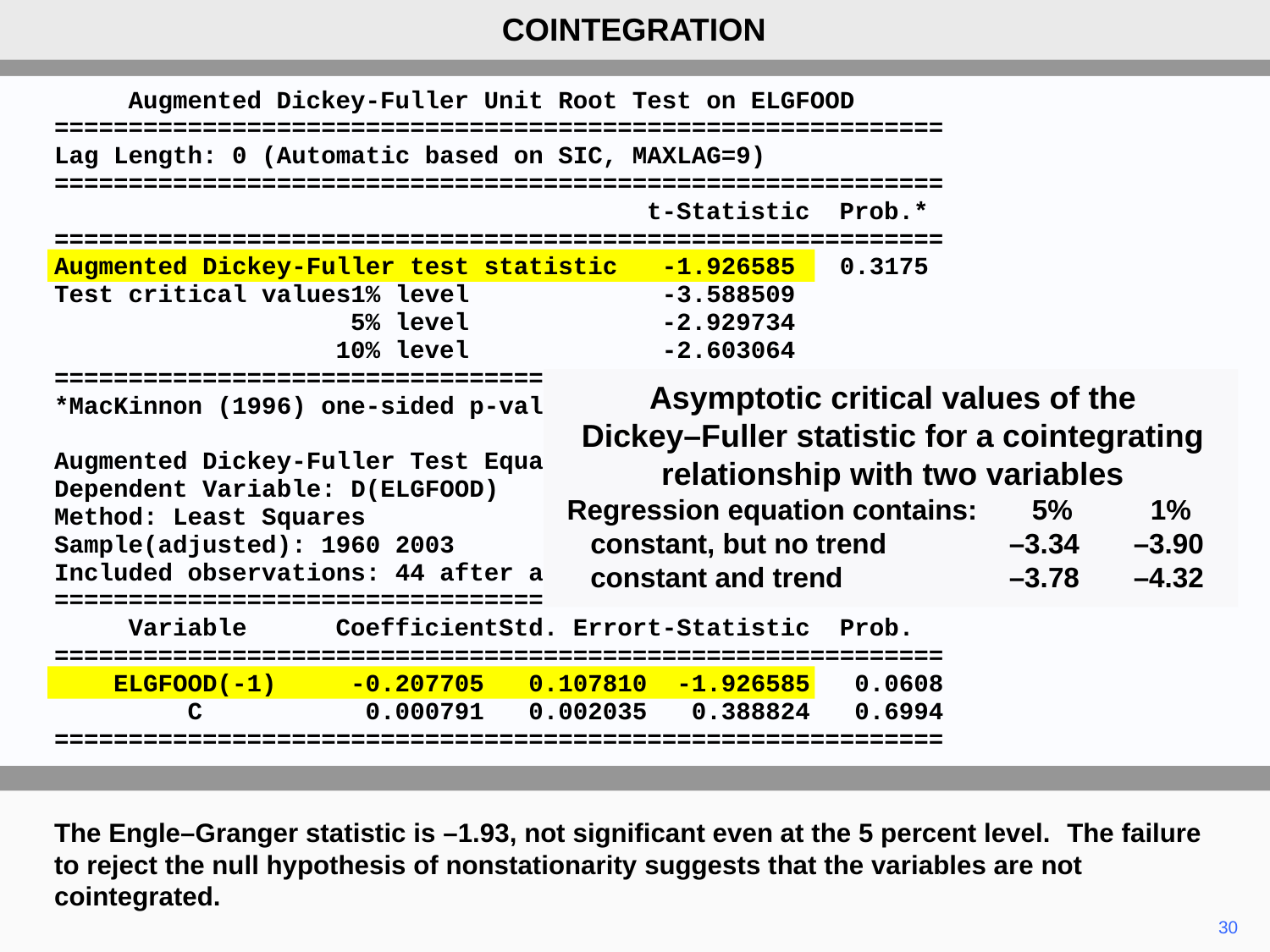

COINTEGRATION

     Augmented Dickey-Fuller Unit Root Test on ELGFOOD
============================================================
Lag Length: 0 (Automatic based on SIC, MAXLAG=9)
============================================================
                                        t-Statistic  Prob.*
============================================================
Augmented Dickey-Fuller test statistic   -1.926585   0.3175
Test critical values1% level             -3.588509
                    5% level             -2.929734
                   10% level             -2.603064
============================================================
*MacKinnon (1996) one-sided p-values.

Augmented Dickey-Fuller Test Equation
Dependent Variable: D(ELGFOOD)
Method: Least Squares
Sample(adjusted): 1960 2003
Included observations: 44 after adjusting endpoints
============================================================
     Variable      CoefficientStd. Errort-Statistic  Prob.
============================================================
    ELGFOOD(-1)     -0.207705   0.107810  -1.926585   0.0608
         C           0.000791   0.002035   0.388824   0.6994
============================================================

Asymptotic critical values of the
Dickey–Fuller statistic for a cointegrating
relationship with two variables
Regression equation contains:       5%          1%
   constant, but no trend      	–3.34	–3.90
   constant and trend	–3.78	–4.32

The Engle–Granger statistic is –1.93, not significant even at the 5 percent level.  The failure to reject the null hypothesis of nonstationarity suggests that the variables are not cointegrated.
30